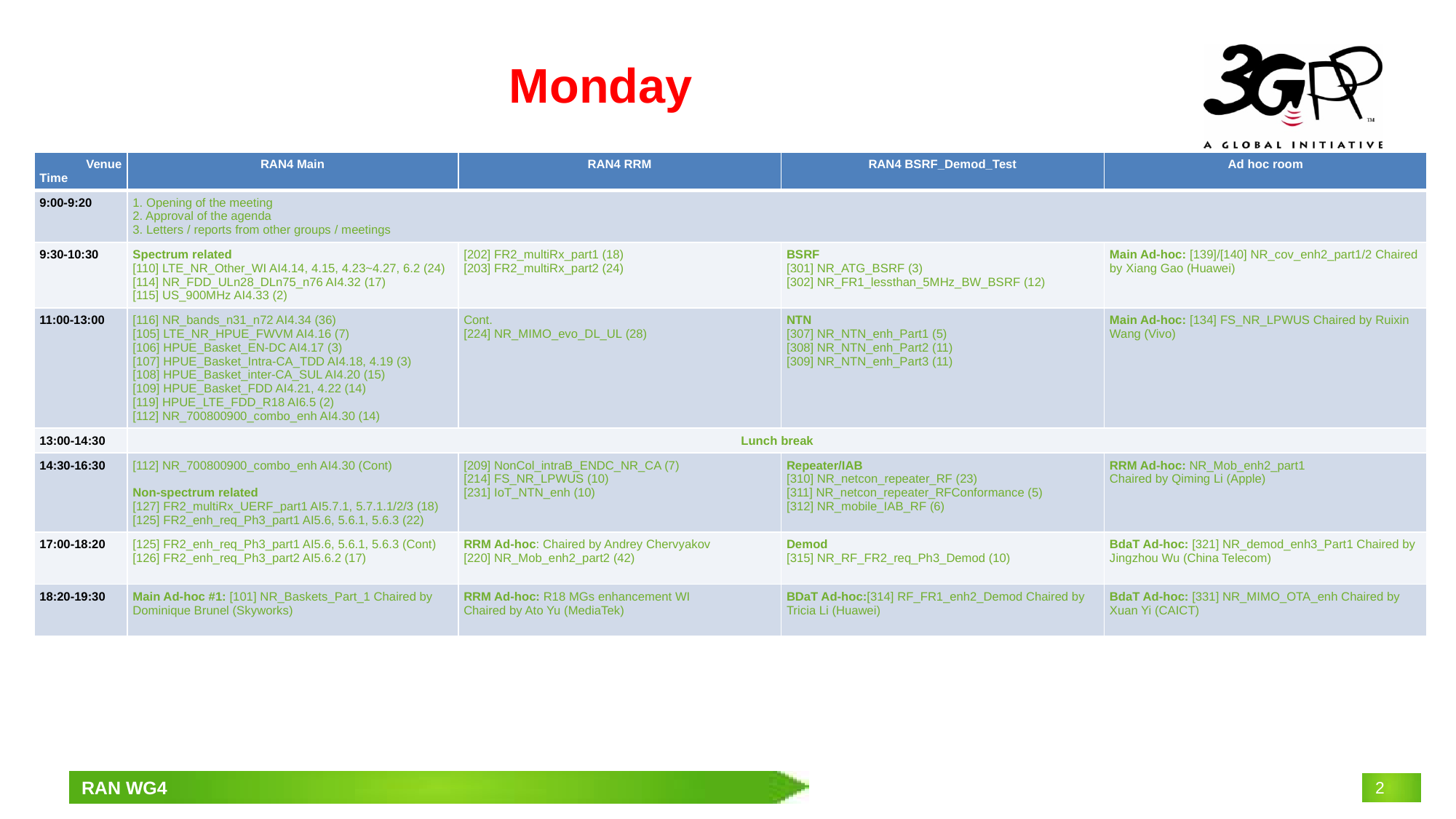

# Monday
| Venue Time | RAN4 Main | RAN4 RRM | RAN4 BSRF\_Demod\_Test | Ad hoc room |
| --- | --- | --- | --- | --- |
| 9:00-9:20 | 1. Opening of the meeting 2. Approval of the agenda 3. Letters / reports from other groups / meetings |  |  |  |
| 9:30-10:30 | Spectrum related [110] LTE\_NR\_Other\_WI AI4.14, 4.15, 4.23~4.27, 6.2 (24) [114] NR\_FDD\_ULn28\_DLn75\_n76 AI4.32 (17) [115] US\_900MHz AI4.33 (2) | [202] FR2\_multiRx\_part1 (18) [203] FR2\_multiRx\_part2 (24) | BSRF [301] NR\_ATG\_BSRF (3) [302] NR\_FR1\_lessthan\_5MHz\_BW\_BSRF (12) | Main Ad-hoc: [139]/[140] NR\_cov\_enh2\_part1/2 Chaired by Xiang Gao (Huawei) |
| 11:00-13:00 | [116] NR\_bands\_n31\_n72 AI4.34 (36) [105] LTE\_NR\_HPUE\_FWVM AI4.16 (7) [106] HPUE\_Basket\_EN-DC AI4.17 (3) [107] HPUE\_Basket\_Intra-CA\_TDD AI4.18, 4.19 (3) [108] HPUE\_Basket\_inter-CA\_SUL AI4.20 (15) [109] HPUE\_Basket\_FDD AI4.21, 4.22 (14) [119] HPUE\_LTE\_FDD\_R18 AI6.5 (2) [112] NR\_700800900\_combo\_enh AI4.30 (14) | Cont. [224] NR\_MIMO\_evo\_DL\_UL (28) | NTN [307] NR\_NTN\_enh\_Part1 (5) [308] NR\_NTN\_enh\_Part2 (11) [309] NR\_NTN\_enh\_Part3 (11) | Main Ad-hoc: [134] FS\_NR\_LPWUS Chaired by Ruixin Wang (Vivo) |
| 13:00-14:30 | Lunch break |  |  |  |
| 14:30-16:30 | [112] NR\_700800900\_combo\_enh AI4.30 (Cont) Non-spectrum related [127] FR2\_multiRx\_UERF\_part1 AI5.7.1, 5.7.1.1/2/3 (18) [125] FR2\_enh\_req\_Ph3\_part1 AI5.6, 5.6.1, 5.6.3 (22) | [209] NonCol\_intraB\_ENDC\_NR\_CA (7) [214] FS\_NR\_LPWUS (10) [231] IoT\_NTN\_enh (10) | Repeater/IAB [310] NR\_netcon\_repeater\_RF (23) [311] NR\_netcon\_repeater\_RFConformance (5) [312] NR\_mobile\_IAB\_RF (6) | RRM Ad-hoc: NR\_Mob\_enh2\_part1 Chaired by Qiming Li (Apple) |
| 17:00-18:20 | [125] FR2\_enh\_req\_Ph3\_part1 AI5.6, 5.6.1, 5.6.3 (Cont) [126] FR2\_enh\_req\_Ph3\_part2 AI5.6.2 (17) | RRM Ad-hoc: Chaired by Andrey Chervyakov [220] NR\_Mob\_enh2\_part2 (42) | Demod [315] NR\_RF\_FR2\_req\_Ph3\_Demod (10) | BdaT Ad-hoc: [321] NR\_demod\_enh3\_Part1 Chaired by Jingzhou Wu (China Telecom) |
| 18:20-19:30 | Main Ad-hoc #1: [101] NR\_Baskets\_Part\_1 Chaired by Dominique Brunel (Skyworks) | RRM Ad-hoc: R18 MGs enhancement WI Chaired by Ato Yu (MediaTek) | BDaT Ad-hoc:[314] RF\_FR1\_enh2\_Demod Chaired by Tricia Li (Huawei) | BdaT Ad-hoc: [331] NR\_MIMO\_OTA\_enh Chaired by Xuan Yi (CAICT) |